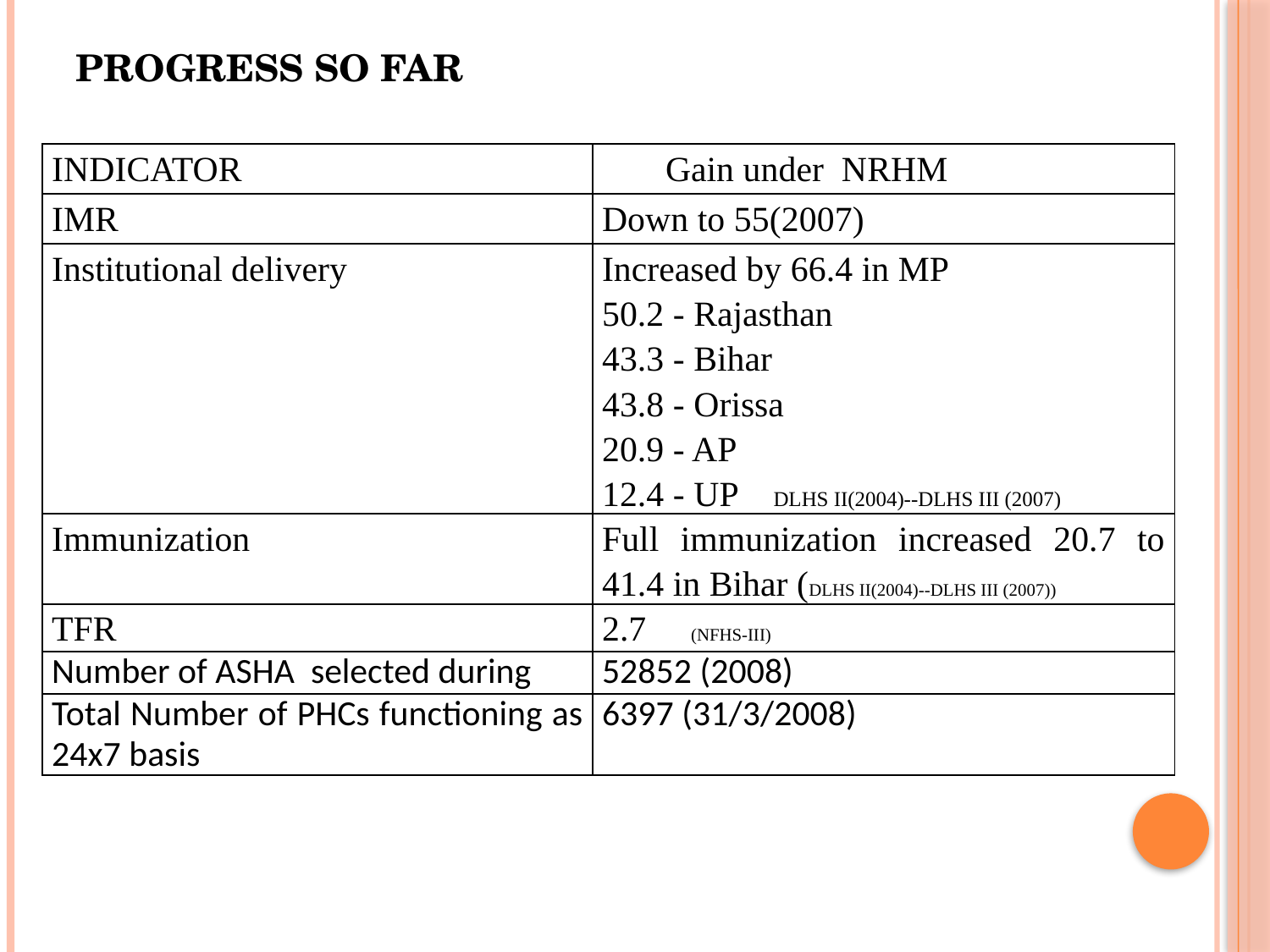

# Progress so far
| INDICATOR | Gain under NRHM |
| --- | --- |
| IMR | Down to 55(2007) |
| Institutional delivery | Increased by 66.4 in MP 50.2 - Rajasthan 43.3 - Bihar 43.8 - Orissa 20.9 - AP 12.4 - UP DLHS II(2004)--DLHS III (2007) |
| Immunization | Full immunization increased 20.7 to 41.4 in Bihar (DLHS II(2004)--DLHS III (2007)) |
| TFR | 2.7 (NFHS-III) |
| Number of ASHA selected during | 52852 (2008) |
| Total Number of PHCs functioning as 24x7 basis | 6397 (31/3/2008) |